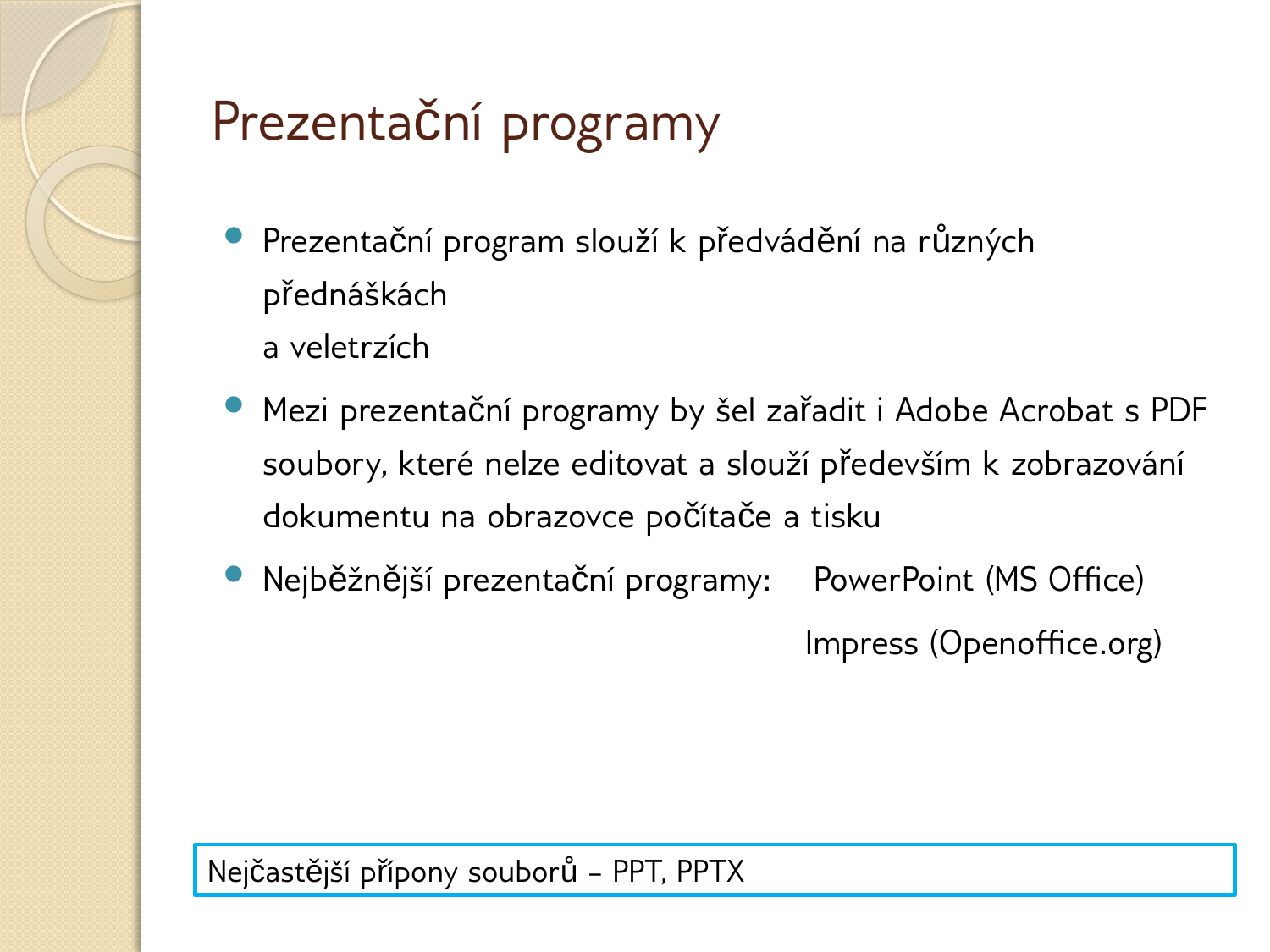

# Prezentační programy
Prezentační program slouží k předvádění na různých přednáškách
a veletrzích
Mezi prezentační programy by šel zařadit i Adobe Acrobat s PDF soubory, které nelze editovat a slouží především k zobrazování dokumentu na obrazovce počítače a tisku
Nejběžnější prezentační programy:    PowerPoint (MS Office)
				       Impress (Openoffice.org)

Nejčastější přípony souborů – PPT, PPTX